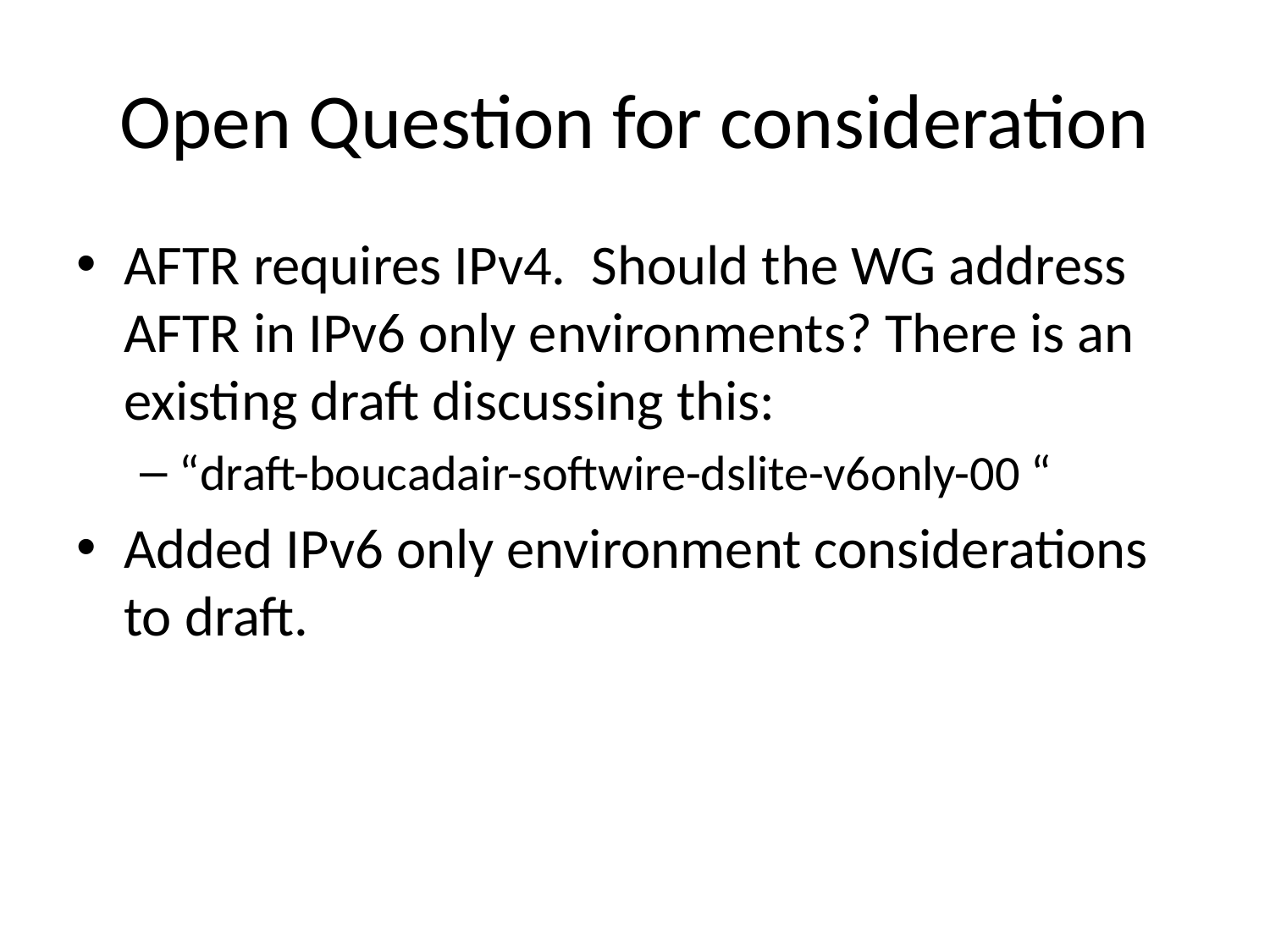

# Open Question for consideration
AFTR requires IPv4.  Should the WG address AFTR in IPv6 only environments? There is an existing draft discussing this:
“draft-boucadair-softwire-dslite-v6only-00 “
Added IPv6 only environment considerations to draft.